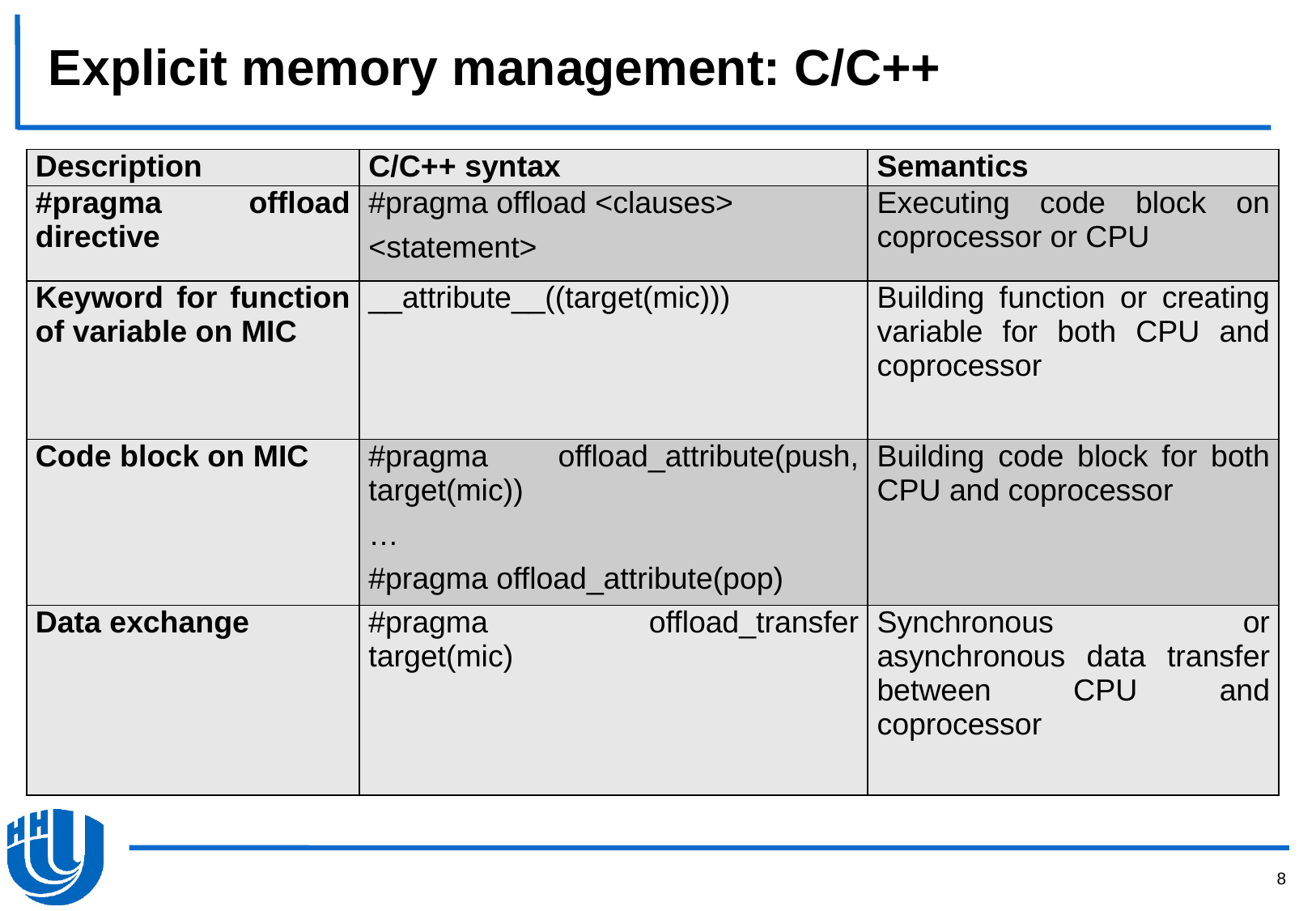

# Explicit memory management: C/C++
| Description | C/C++ syntax | Semantics |
| --- | --- | --- |
| #pragma offload directive | #pragma offload <clauses> <statement> | Executing code block on coprocessor or CPU |
| Keyword for function of variable on MIC | \_\_attribute\_\_((target(mic))) | Building function or creating variable for both CPU and coprocessor |
| Code block on MIC | #pragma offload\_attribute(push, target(mic)) … #pragma offload\_attribute(pop) | Building code block for both CPU and coprocessor |
| Data exchange | #pragma offload\_transfer target(mic) | Synchronous or asynchronous data transfer between CPU and coprocessor |
8